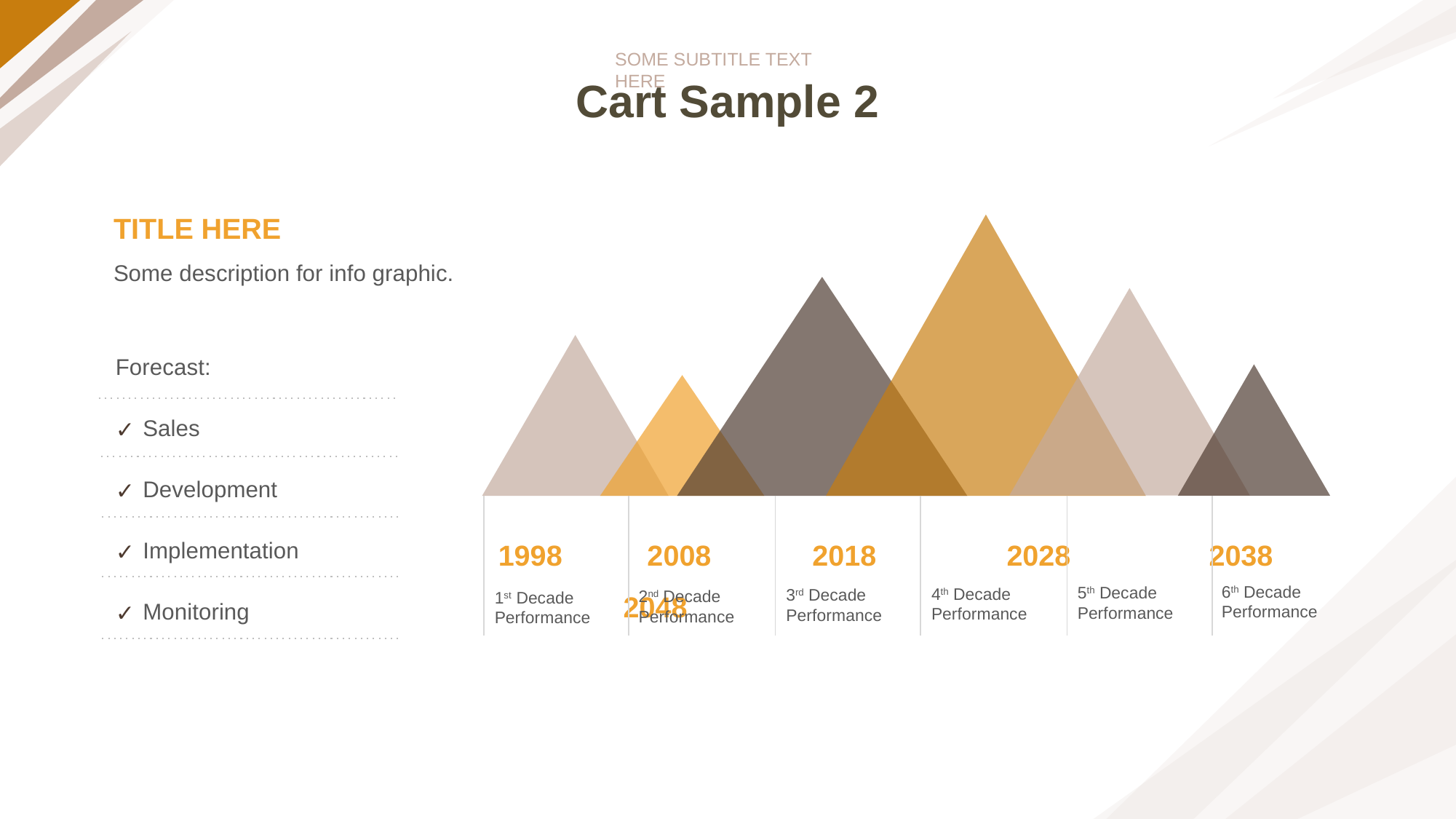

SOME SUBTITLE TEXT HERE
# Cart Sample 2
TITLE HERE
Some description for info graphic.

Forecast:
Sales
Development
Implementation
Monitoring

1st Decade Performance
2nd Decade Performance
3rd Decade Performance
4th Decade Performance
5th Decade Performance
6th Decade Performance
1998	     2008	            2018	         2028	       2038	  2048